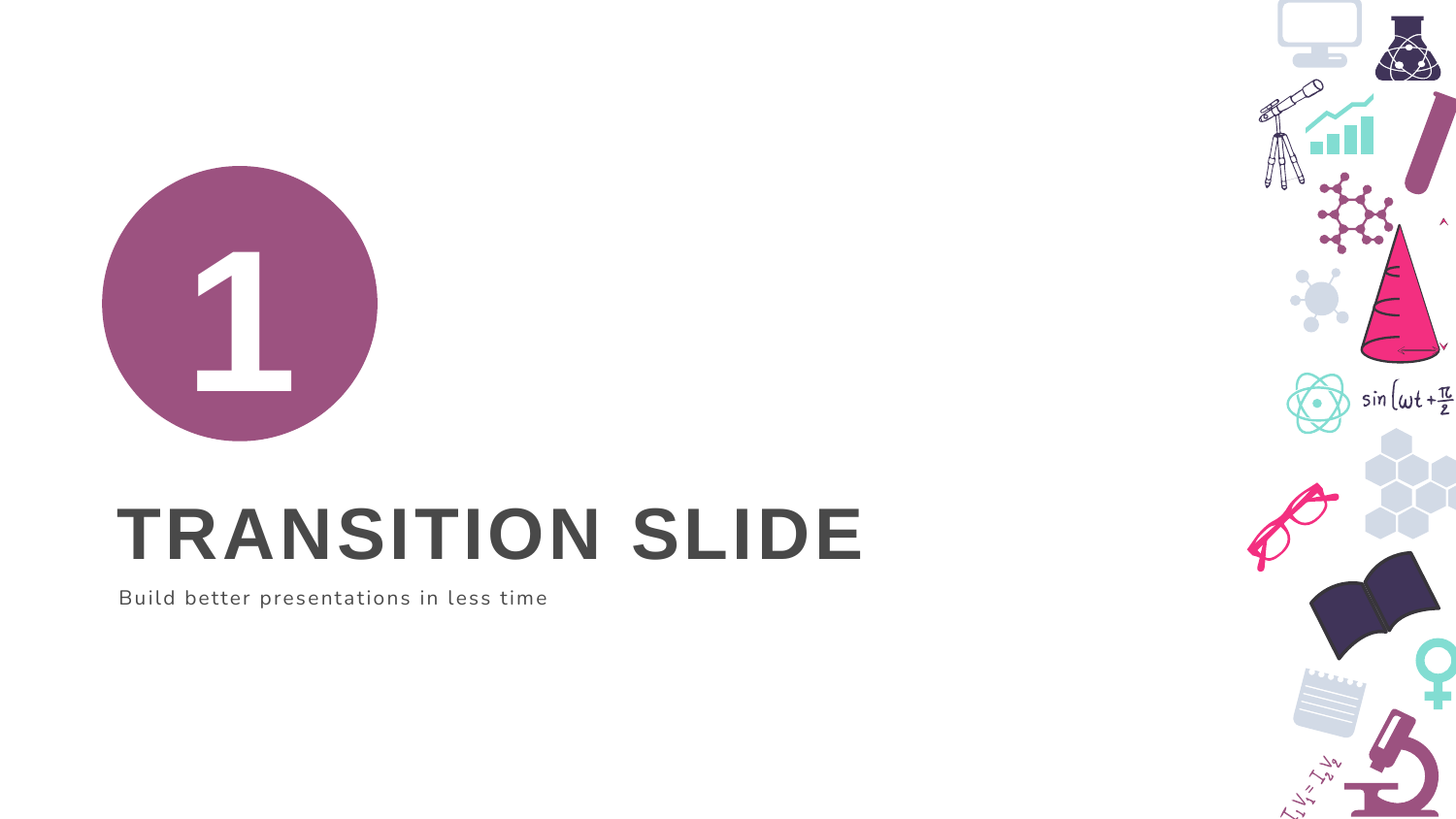

1
TRANSITION SLIDE
Build better presentations in less time